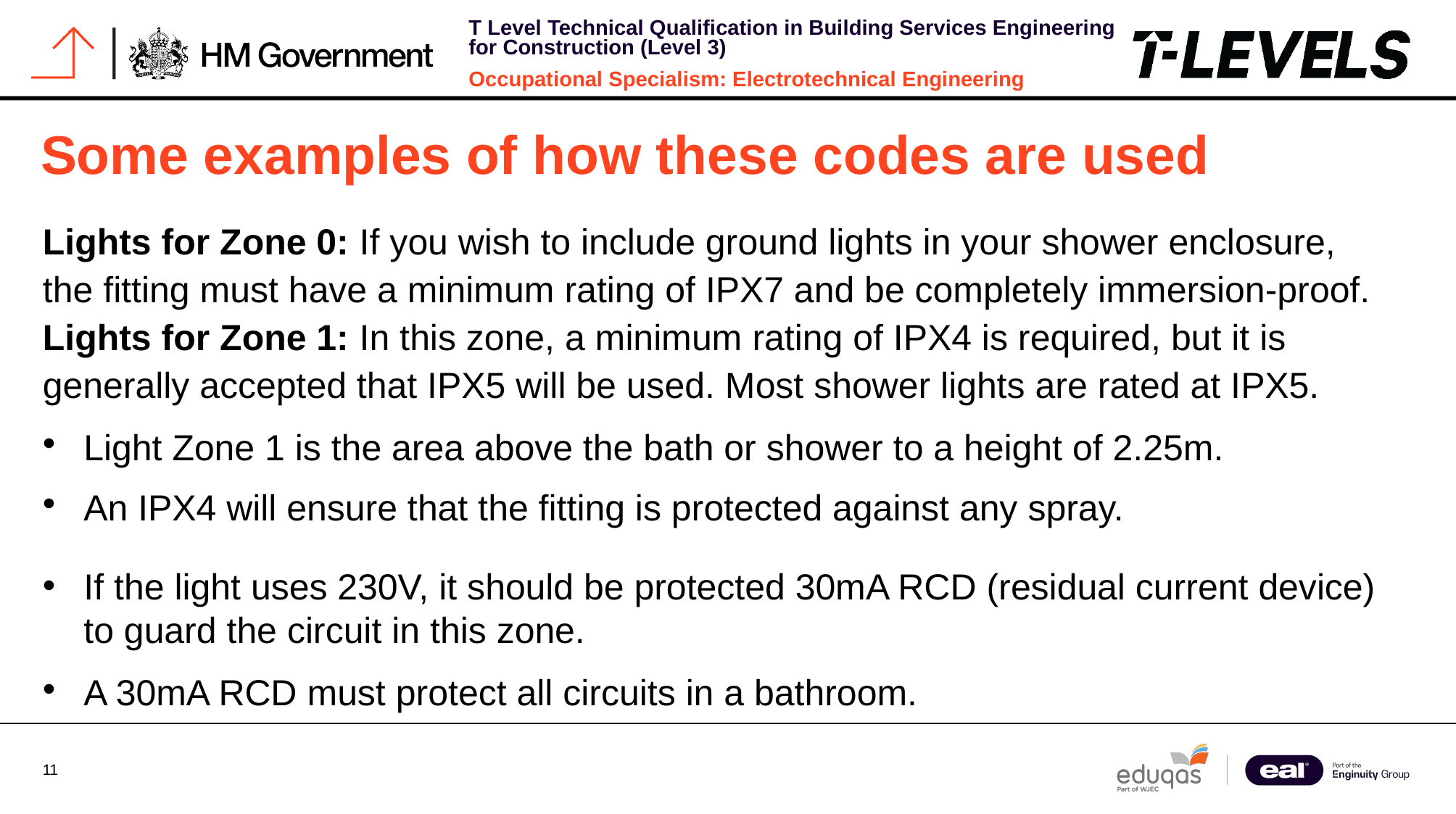

# Some examples of how these codes are used
Lights for Zone 0: If you wish to include ground lights in your shower enclosure, the fitting must have a minimum rating of IPX7 and be completely immersion-proof.
Lights for Zone 1: In this zone, a minimum rating of IPX4 is required, but it is generally accepted that IPX5 will be used. Most shower lights are rated at IPX5.
Light Zone 1 is the area above the bath or shower to a height of 2.25m.
An IPX4 will ensure that the fitting is protected against any spray.
If the light uses 230V, it should be protected 30mA RCD (residual current device) to guard the circuit in this zone.
A 30mA RCD must protect all circuits in a bathroom.